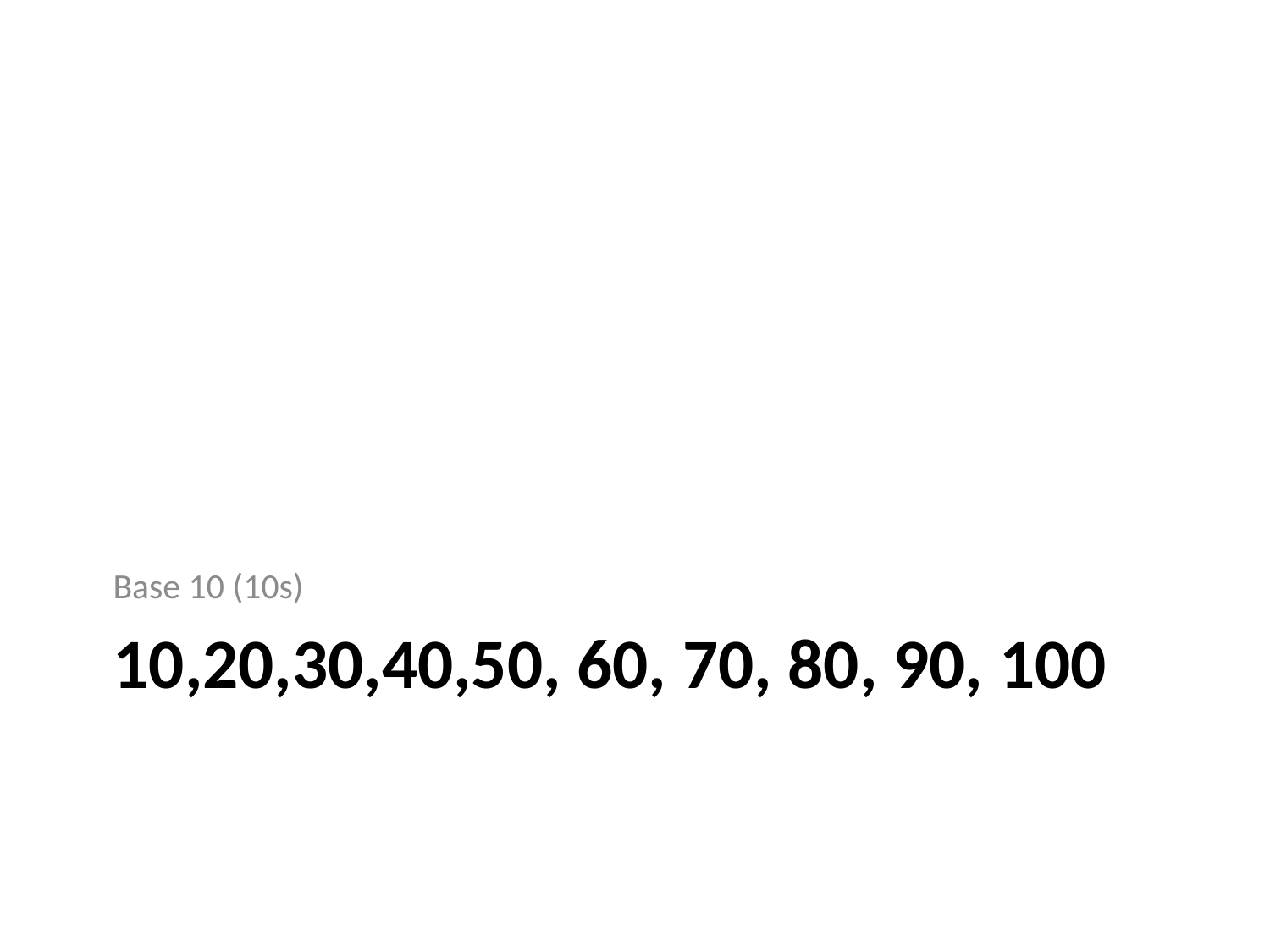

Base 10 (10s)
# 10,20,30,40,50, 60, 70, 80, 90, 100